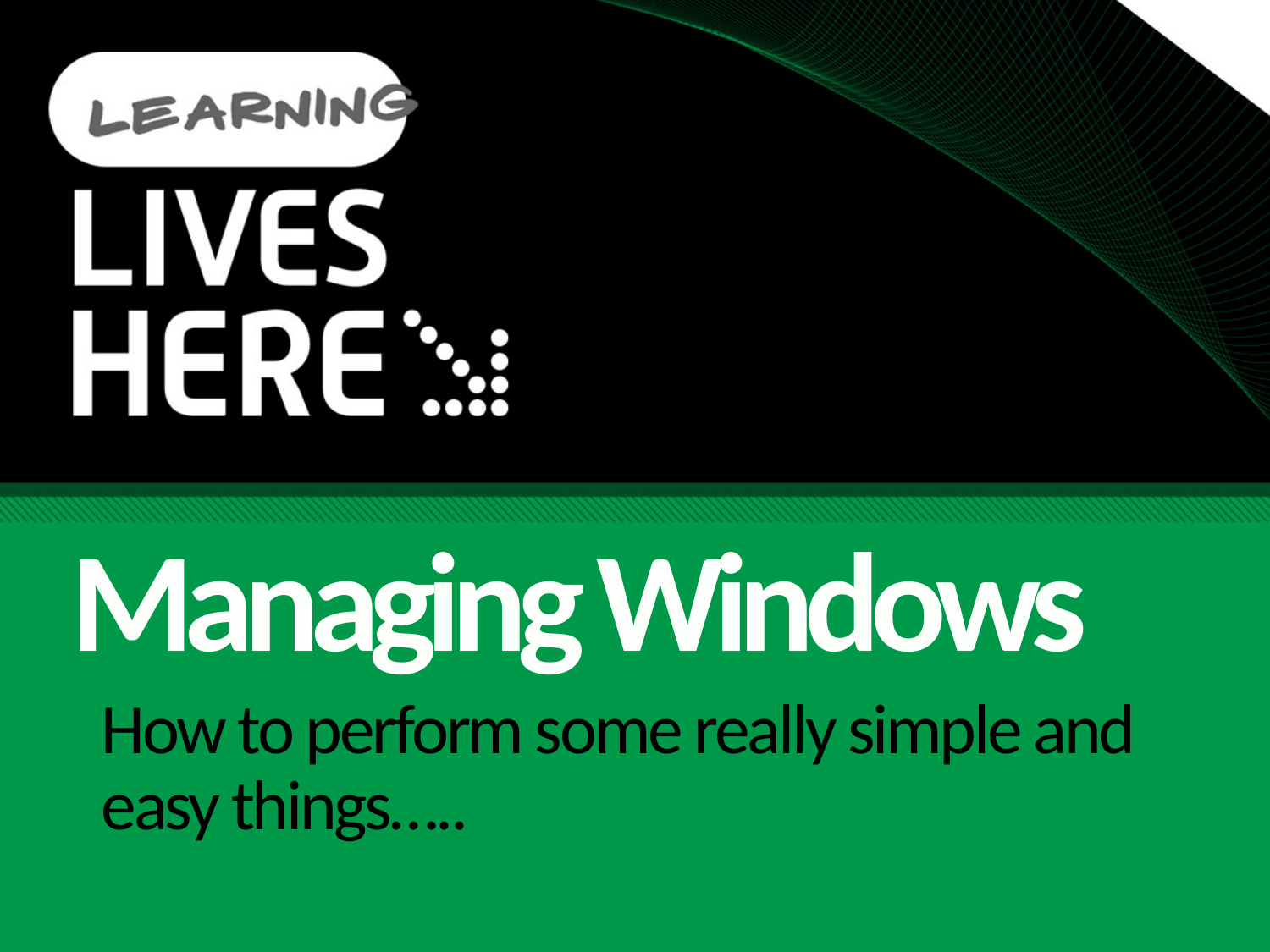

Managing Windows
# How to perform some really simple and easy things…..